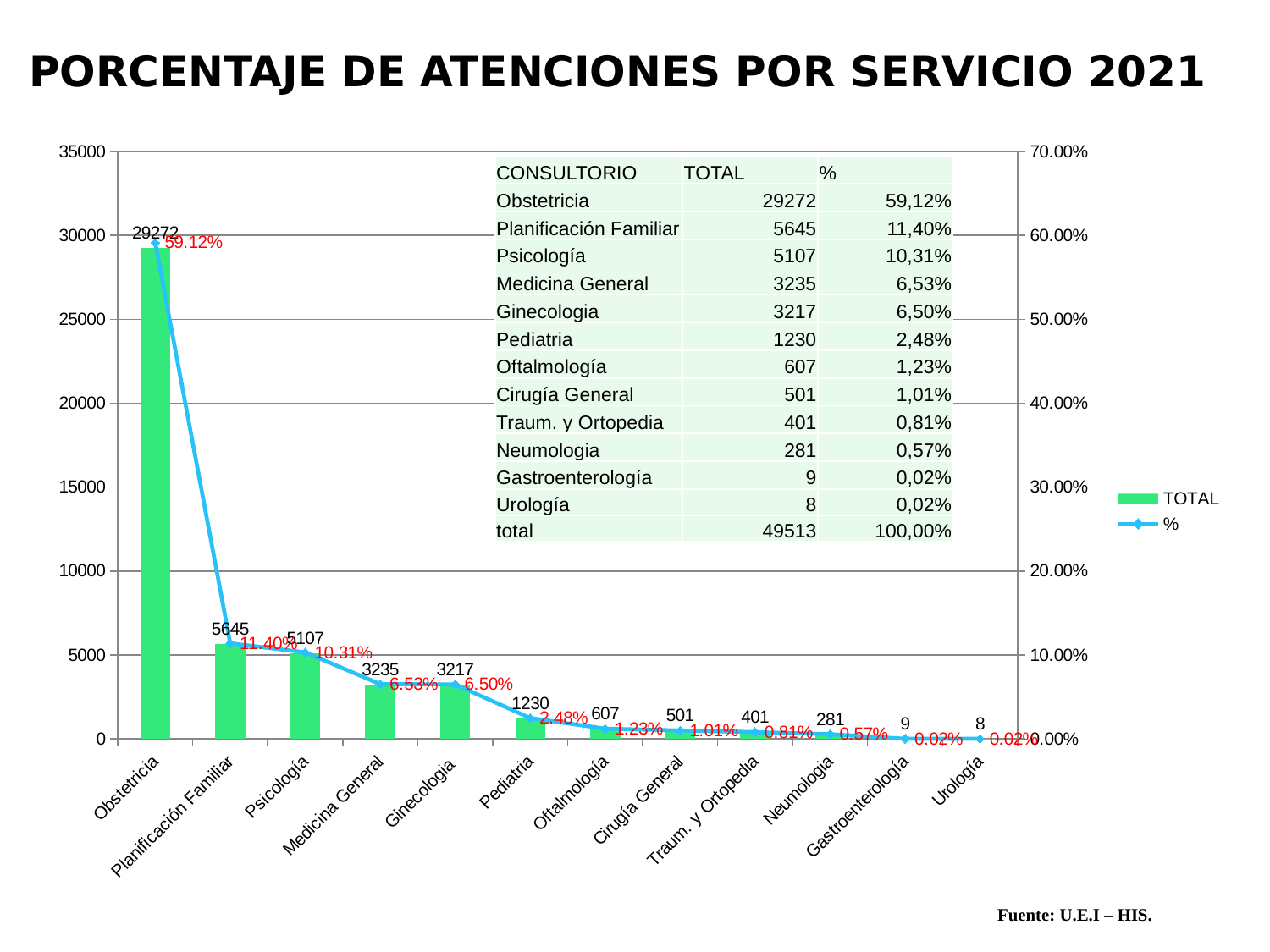

PORCENTAJE DE ATENCIONES POR SERVICIO 2021

### Chart

| Category | TOTAL | % |
|---|---|---|
| Obstetricia | 29272.0 | 0.5911982711611092 |
| Planificación Familiar | 5645.0 | 0.11401046189889524 |
| Psicología | 5107.0 | 0.10314462868337608 |
| Medicina General | 3235.0 | 0.06533637630521277 |
| Ginecologia  | 3217.0 | 0.06497283541696121 |
| Pediatria | 1230.0 | 0.02484196069719064 |
| Oftalmología | 607.0 | 0.012259406620483509 |
| Cirugía General | 501.0 | 0.01011855472300204 |
| Traum. y Ortopedia | 401.0 | 0.008098883121604427 |
| Neumologia | 281.0 | 0.005675277199927292 |
| Gastroenterología | 9.0 | 0.00018177044412578516 |
| Urología | 8.0 | 0.00016157372811180902 |
| CONSULTORIO | TOTAL | % |
| --- | --- | --- |
| Obstetricia | 29272 | 59,12% |
| Planificación Familiar | 5645 | 11,40% |
| Psicología | 5107 | 10,31% |
| Medicina General | 3235 | 6,53% |
| Ginecologia | 3217 | 6,50% |
| Pediatria | 1230 | 2,48% |
| Oftalmología | 607 | 1,23% |
| Cirugía General | 501 | 1,01% |
| Traum. y Ortopedia | 401 | 0,81% |
| Neumologia | 281 | 0,57% |
| Gastroenterología | 9 | 0,02% |
| Urología | 8 | 0,02% |
| total | 49513 | 100,00% |
Fuente: U.E.I – HIS.